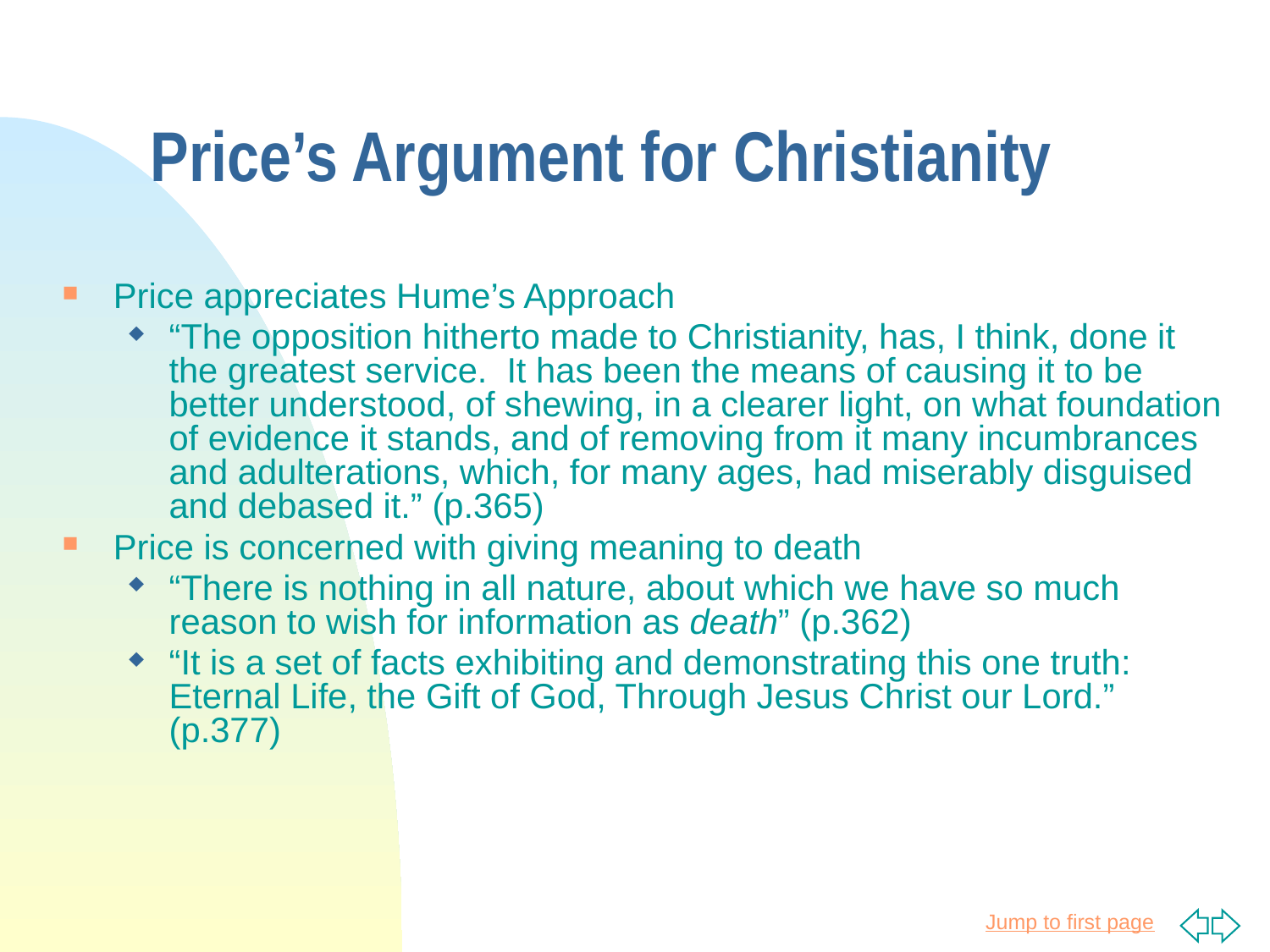

# Price’s Argument for Christianity
Price appreciates Hume’s Approach
“The opposition hitherto made to Christianity, has, I think, done it the greatest service.  It has been the means of causing it to be better understood, of shewing, in a clearer light, on what foundation of evidence it stands, and of removing from it many incumbrances and adulterations, which, for many ages, had miserably disguised and debased it.” (p.365)
Price is concerned with giving meaning to death
“There is nothing in all nature, about which we have so much reason to wish for information as death” (p.362)
“It is a set of facts exhibiting and demonstrating this one truth: Eternal Life, the Gift of God, Through Jesus Christ our Lord.” (p.377)